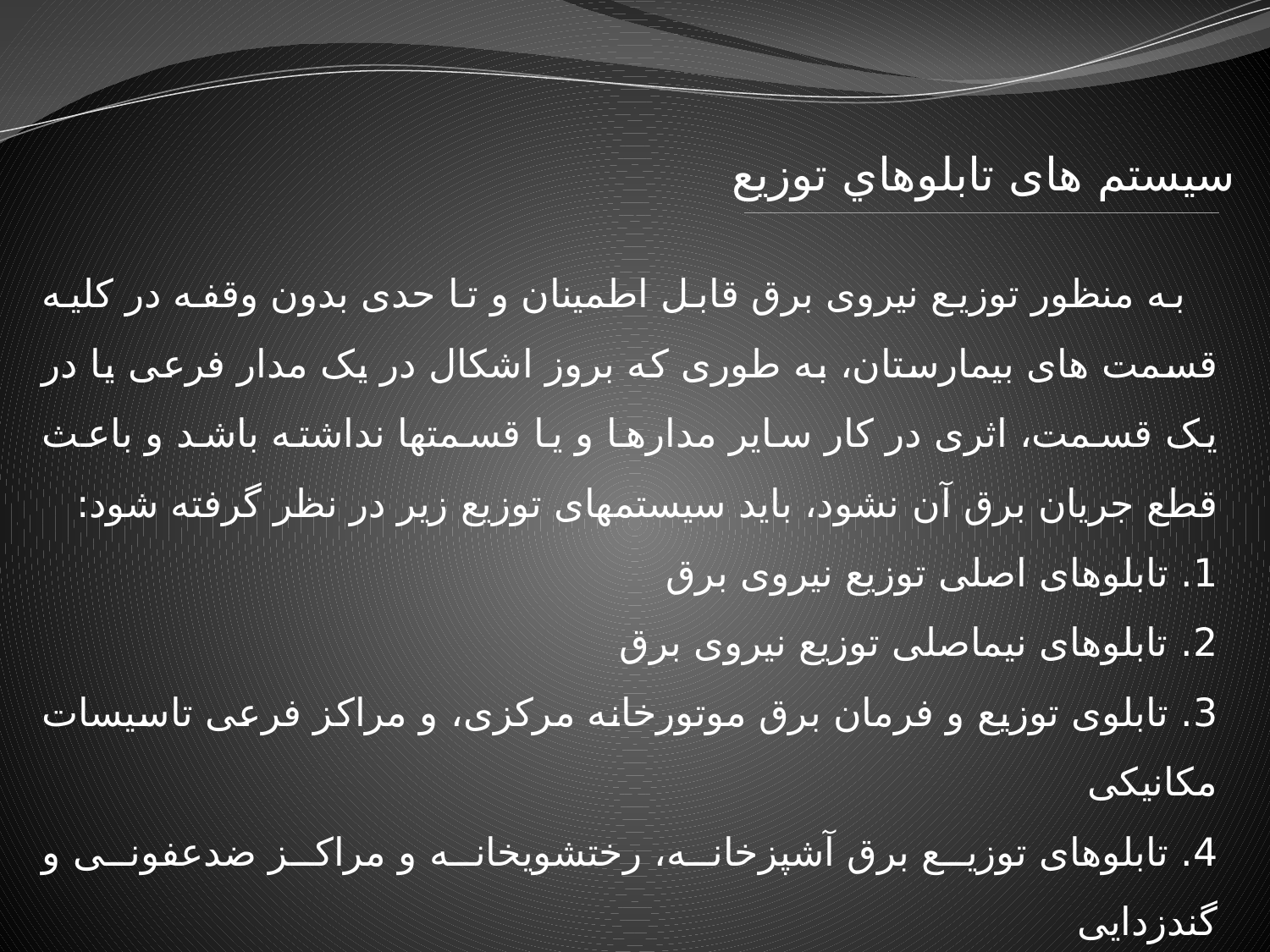

سیستم های تابلوهاي توزيع
  به منظور توزیع نیروی برق قابل اطمینان و تا حدی بدون وقفه در کلیه قسمت های بیمارستان، به طوری که بروز اشکال در یک مدار فرعی یا در یک قسمت، اثری در کار سایر مدارها و یا قسمت‏ها نداشته باشد و باعث قطع جریان برق آن نشود، باید سیستم‏های توزیع زير در نظر گرفته شود:
1. تابلوهای اصلی توزیع نیروی برق
2. تابلوهای نیم‏اصلی توزیع نیروی برق
3. تابلوی توزیع و فرمان برق موتورخانه مرکزی، و مراکز فرعی تاسیسات مکانیکی
4. تابلوهای توزیع برق آشپزخانه، رختشویخانه و مراکز ضدعفونی و گندزدایی
5. تابلوهای فرعی توزیع نیروی برق